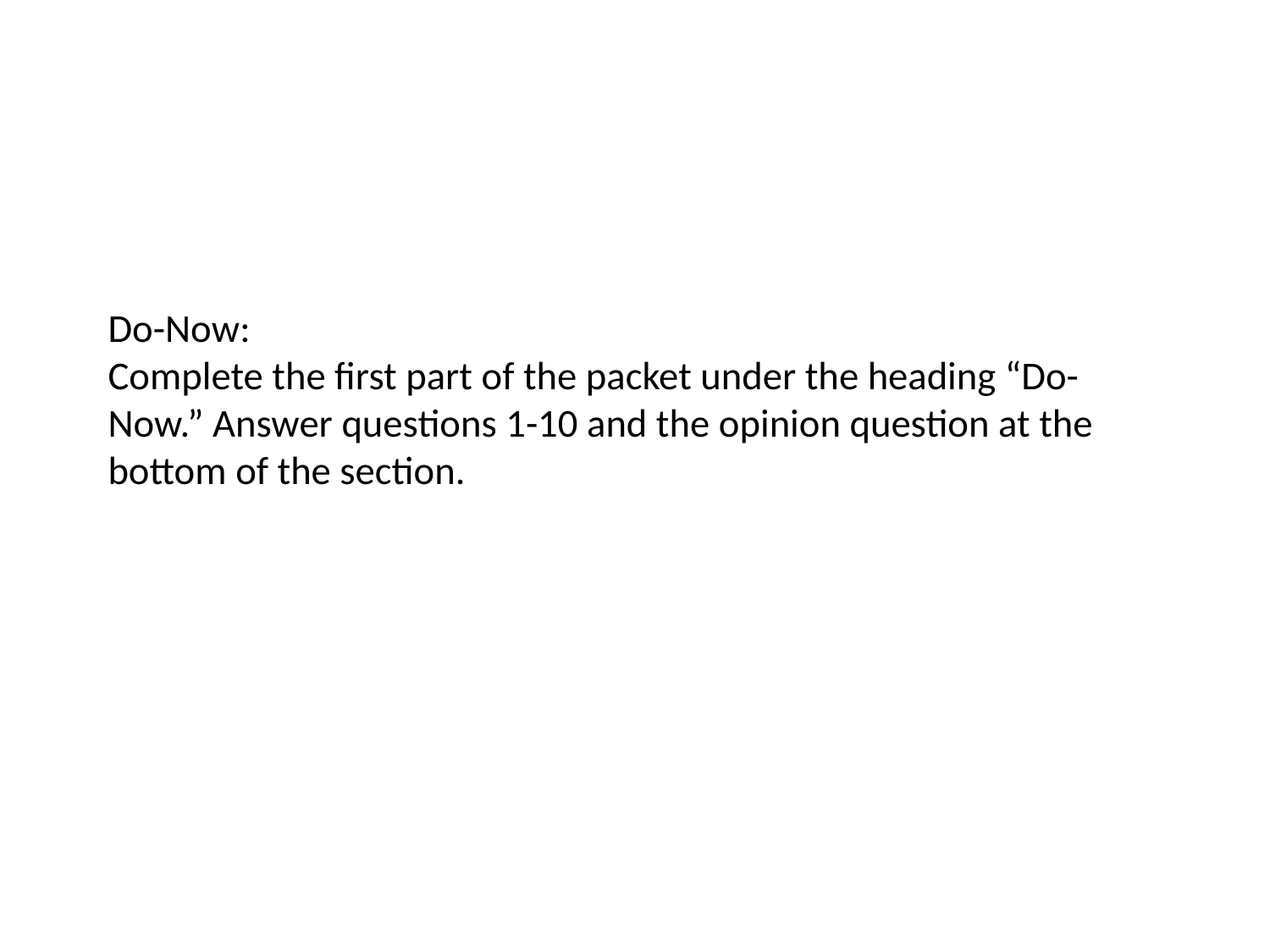

# Do-Now: Complete the first part of the packet under the heading “Do-Now.” Answer questions 1-10 and the opinion question at the bottom of the section.